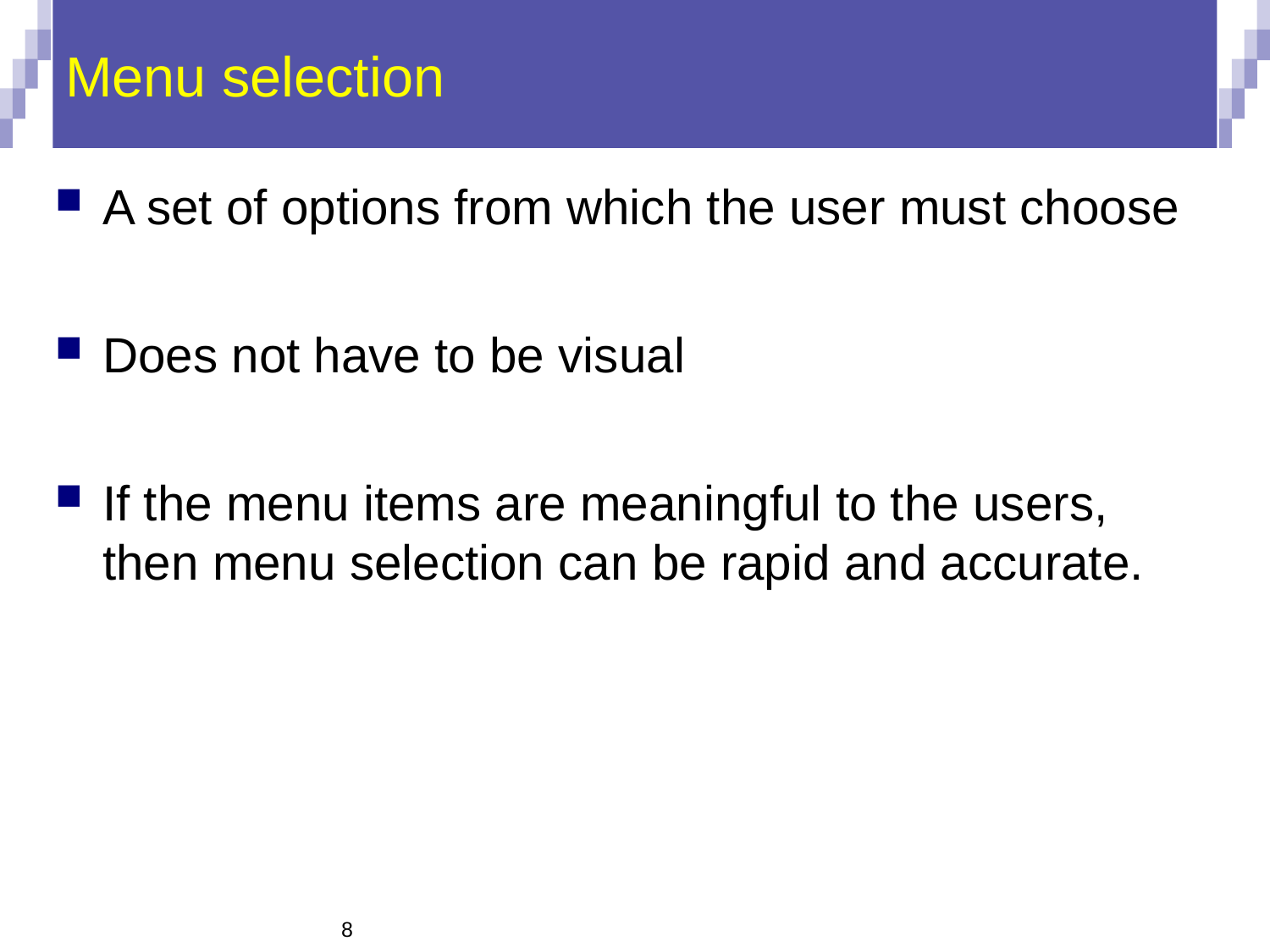

# Menu selection
A set of options from which the user must choose

Does not have to be visual

If the menu items are meaningful to the users, then menu selection can be rapid and accurate.

8